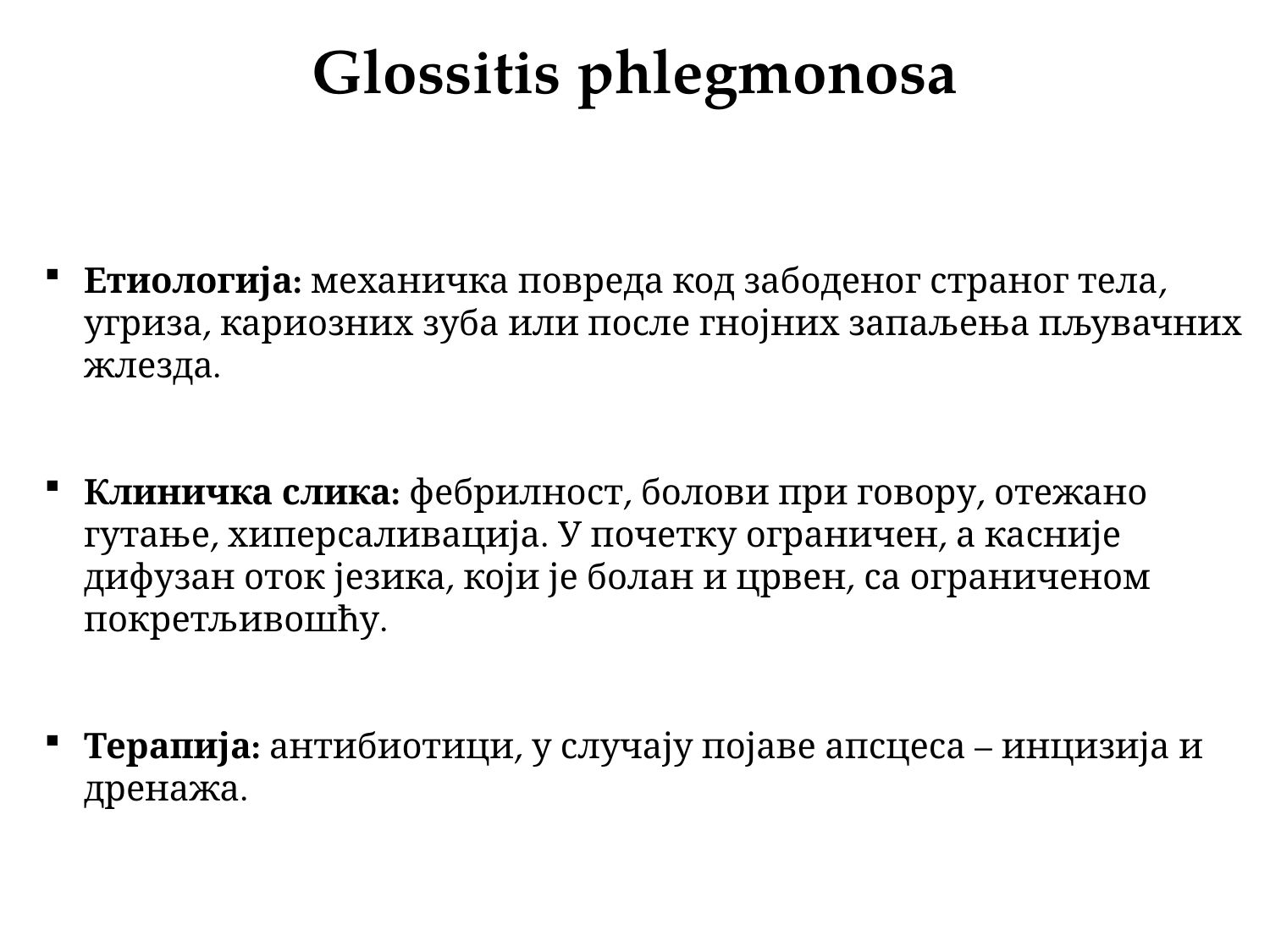

Glossitis phlegmonosa

Етиологија: механичка повреда код забоденог страног тела, угриза, кариозних зуба или после гнојних запаљења пљувачних жлезда.

Клиничка слика: фебрилност, болови при говору, отежано гутање, хиперсаливација. У почетку ограничен, а касније дифузан оток језика, који је болан и црвен, са ограниченом покретљивошћу.

Терапија: антибиотици, у случају појаве апсцеса – инцизија и дренажа.